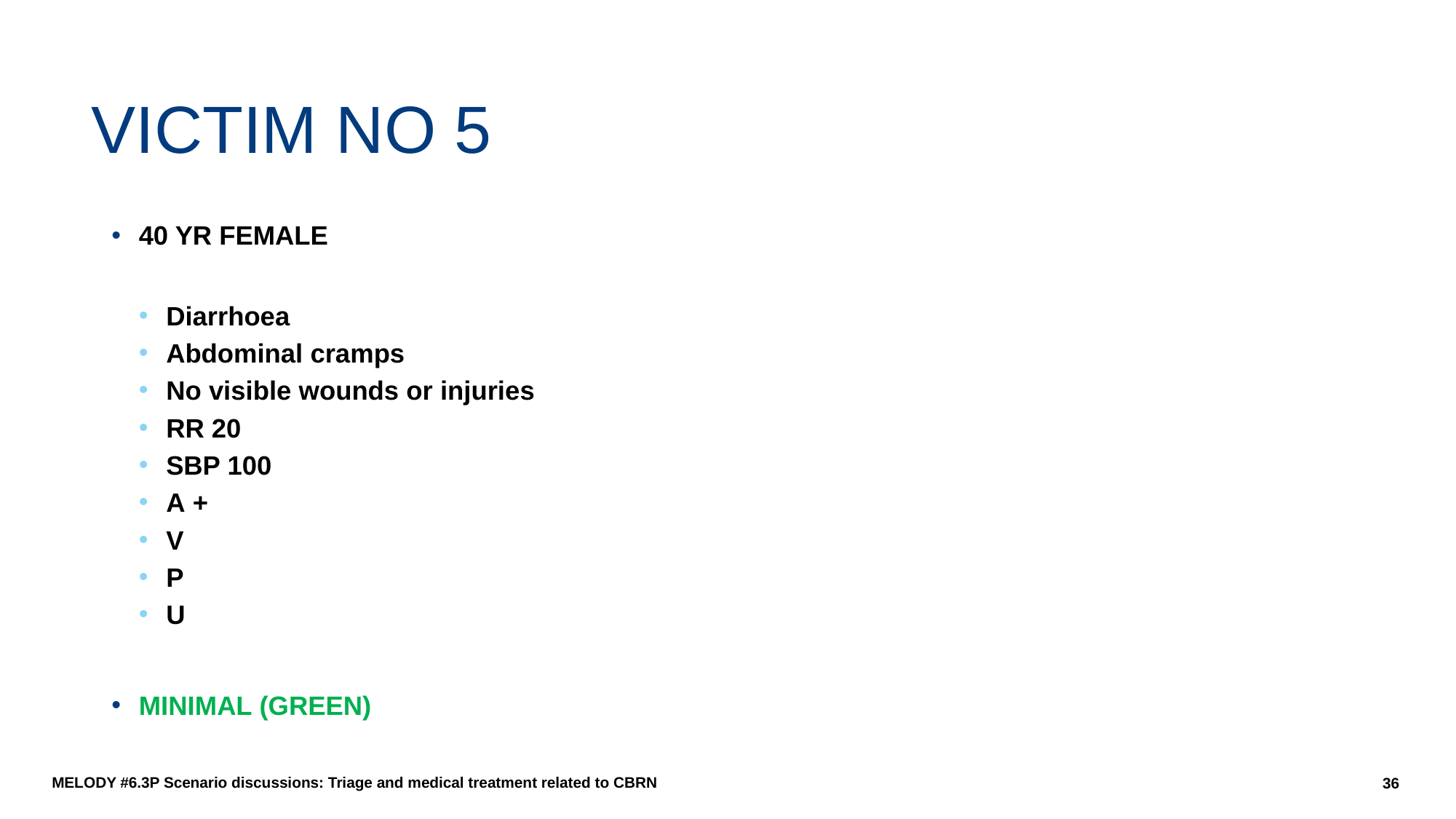

# VICTIM NO 5
40 YR FEMALE

Diarrhoea
Abdominal cramps
No visible wounds or injuries
RR 20
SBP 100
A +
V
P
U

MINIMAL (GREEN)

MELODY #6.3P Scenario discussions: Triage and medical treatment related to CBRN
36